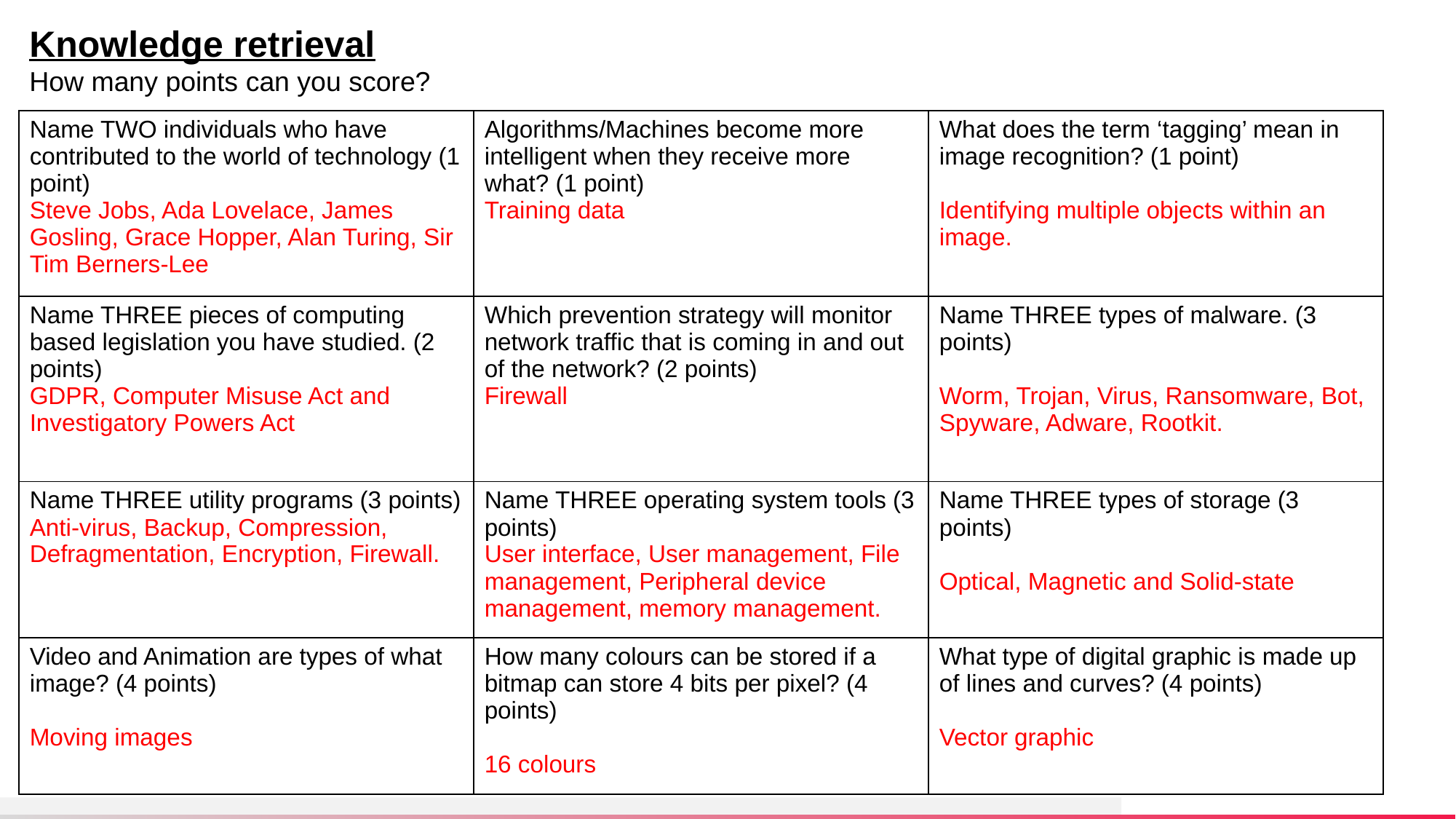

Knowledge retrieval
How many points can you score?
| Name TWO individuals who have contributed to the world of technology (1 point) Steve Jobs, Ada Lovelace, James Gosling, Grace Hopper, Alan Turing, Sir Tim Berners-Lee | Algorithms/Machines become more intelligent when they receive more what? (1 point) Training data | What does the term ‘tagging’ mean in image recognition? (1 point) Identifying multiple objects within an image. |
| --- | --- | --- |
| Name THREE pieces of computing based legislation you have studied. (2 points) GDPR, Computer Misuse Act and Investigatory Powers Act | Which prevention strategy will monitor network traffic that is coming in and out of the network? (2 points) Firewall | Name THREE types of malware. (3 points) Worm, Trojan, Virus, Ransomware, Bot, Spyware, Adware, Rootkit. |
| Name THREE utility programs (3 points) Anti-virus, Backup, Compression, Defragmentation, Encryption, Firewall. | Name THREE operating system tools (3 points) User interface, User management, File management, Peripheral device management, memory management. | Name THREE types of storage (3 points) Optical, Magnetic and Solid-state |
| Video and Animation are types of what image? (4 points) Moving images | How many colours can be stored if a bitmap can store 4 bits per pixel? (4 points) 16 colours | What type of digital graphic is made up of lines and curves? (4 points) Vector graphic |